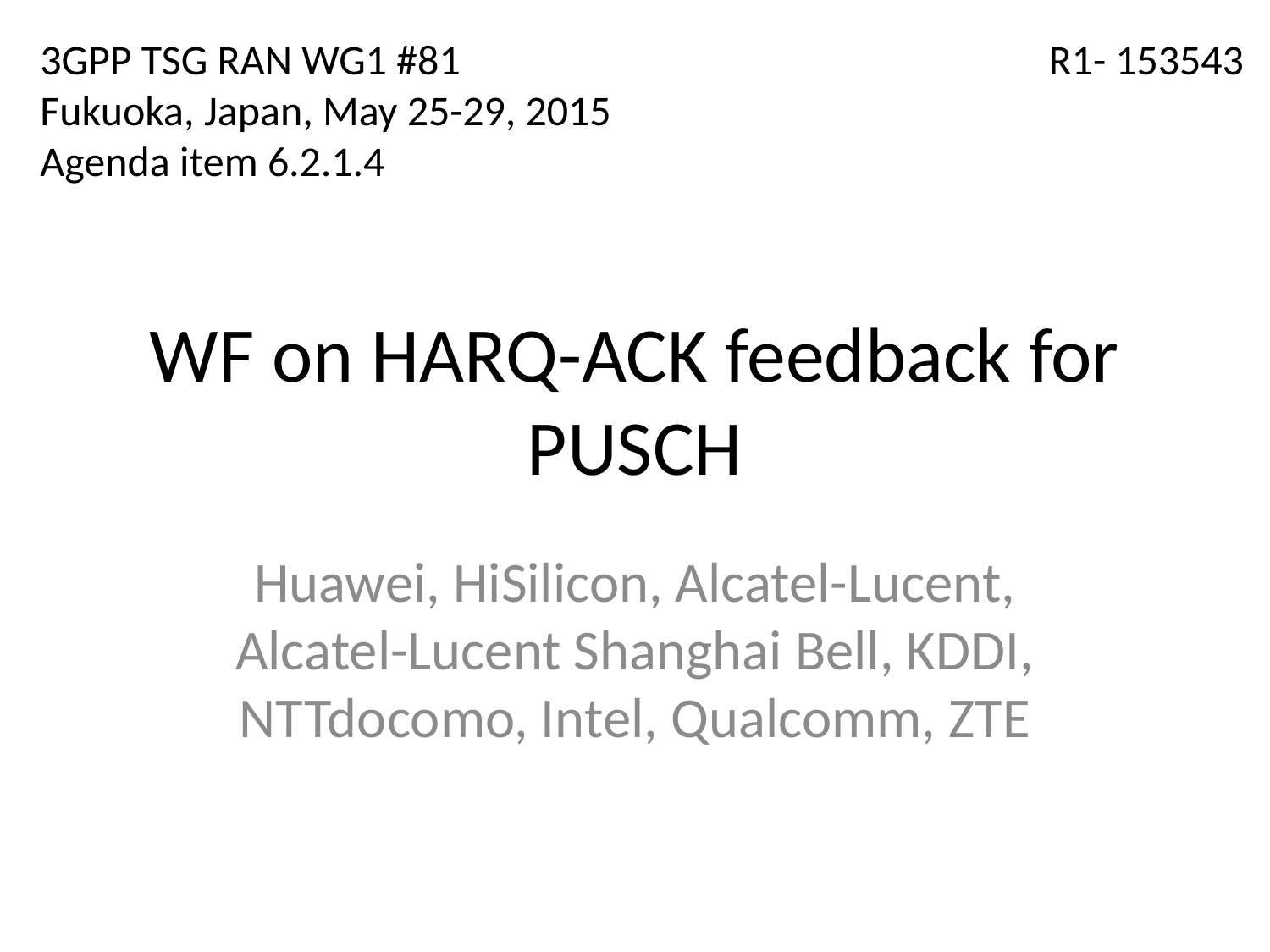

3GPP TSG RAN WG1 #81
Fukuoka, Japan, May 25-29, 2015
Agenda item 6.2.1.4
R1- 153543
# WF on HARQ-ACK feedback for PUSCH
Huawei, HiSilicon, Alcatel-Lucent, Alcatel-Lucent Shanghai Bell, KDDI, NTTdocomo, Intel, Qualcomm, ZTE